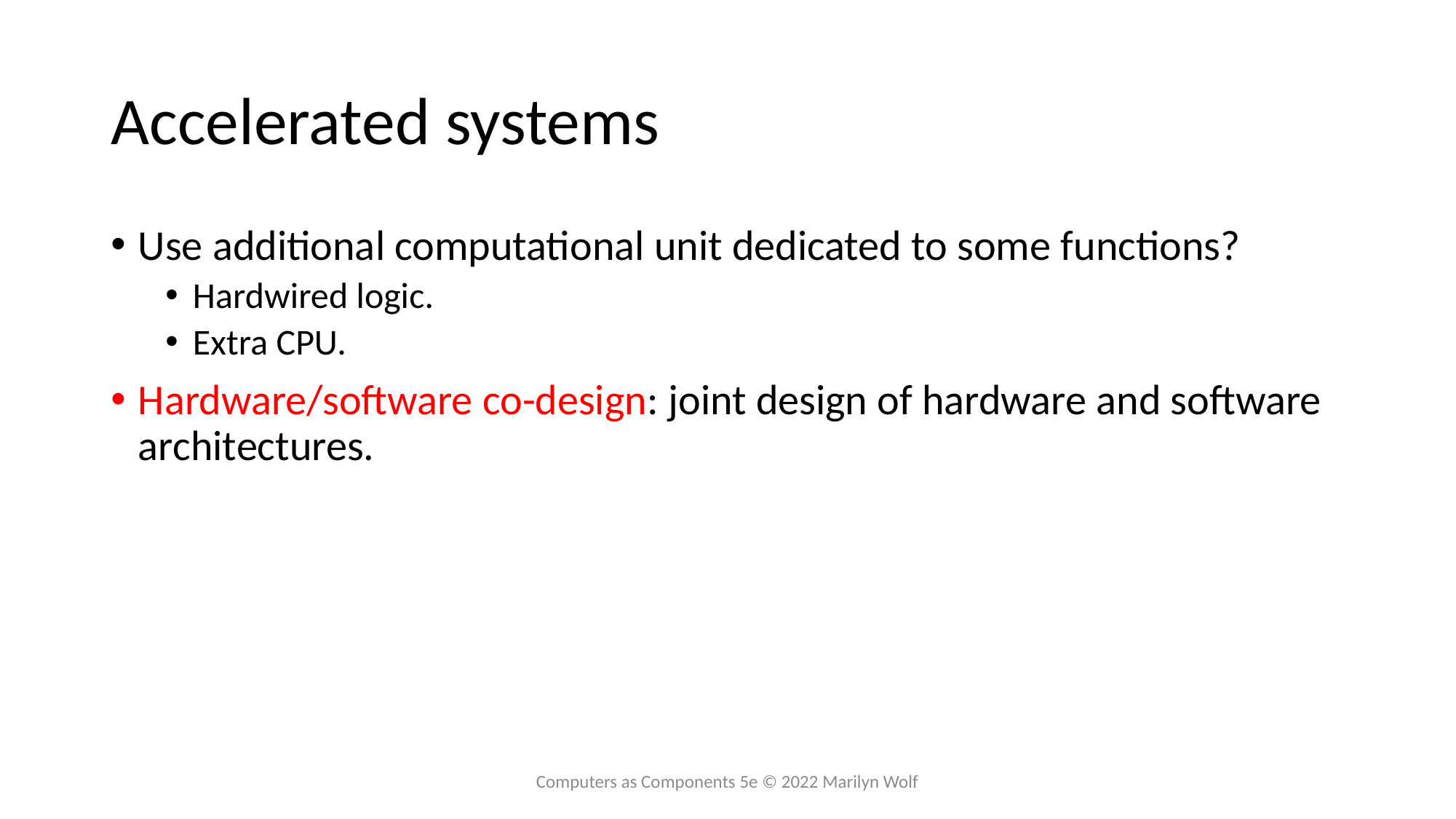

# Accelerated systems
Use additional computational unit dedicated to some functions?
Hardwired logic.
Extra CPU.
Hardware/software co-design: joint design of hardware and software architectures.
Computers as Components 5e © 2022 Marilyn Wolf